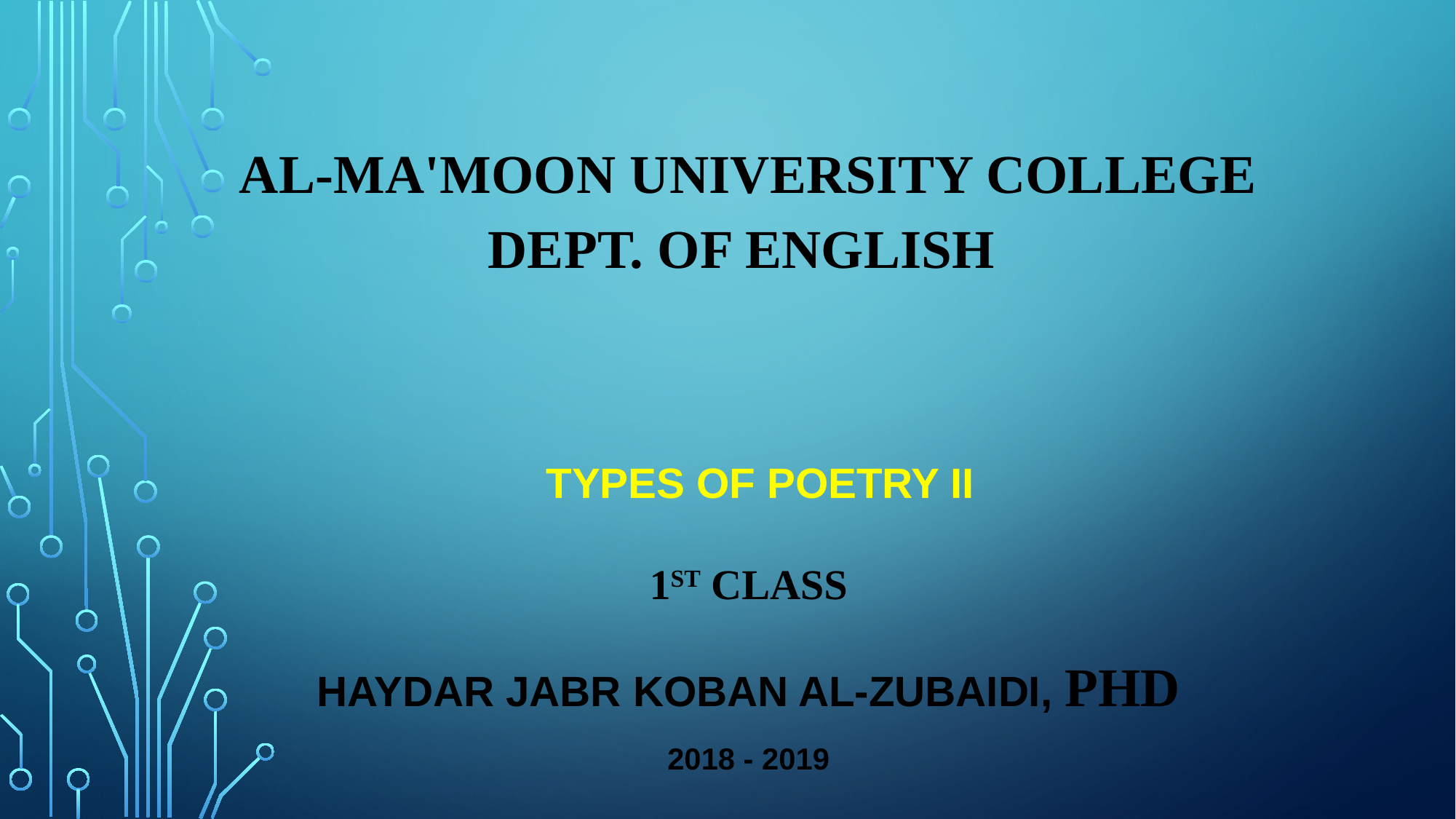

# Al-Ma'moon University College Dept. of ENGLISH
  TYPES OF POETRY Ii
1ST CLASS
HAYDAR JABR KOBAN Al-ZUBAIDi, PhD
2018 - 2019